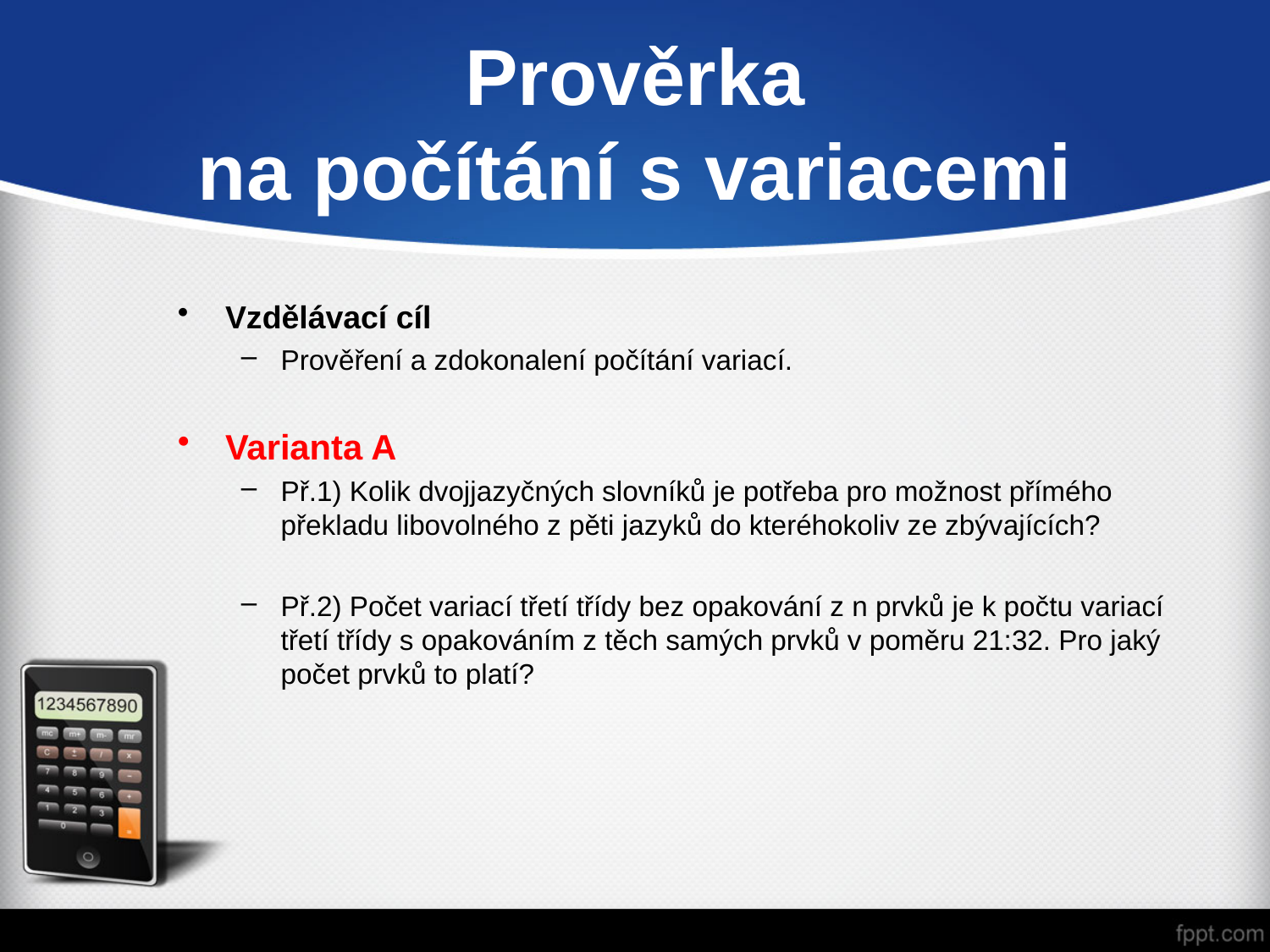

Prověrka
na počítání s variacemi

Vzdělávací cíl
Prověření a zdokonalení počítání variací.

Varianta A
Př.1) Kolik dvojjazyčných slovníků je potřeba pro možnost přímého překladu libovolného z pěti jazyků do kteréhokoliv ze zbývajících?

Př.2) Počet variací třetí třídy bez opakování z n prvků je k počtu variací třetí třídy s opakováním z těch samých prvků v poměru 21:32. Pro jaký počet prvků to platí?